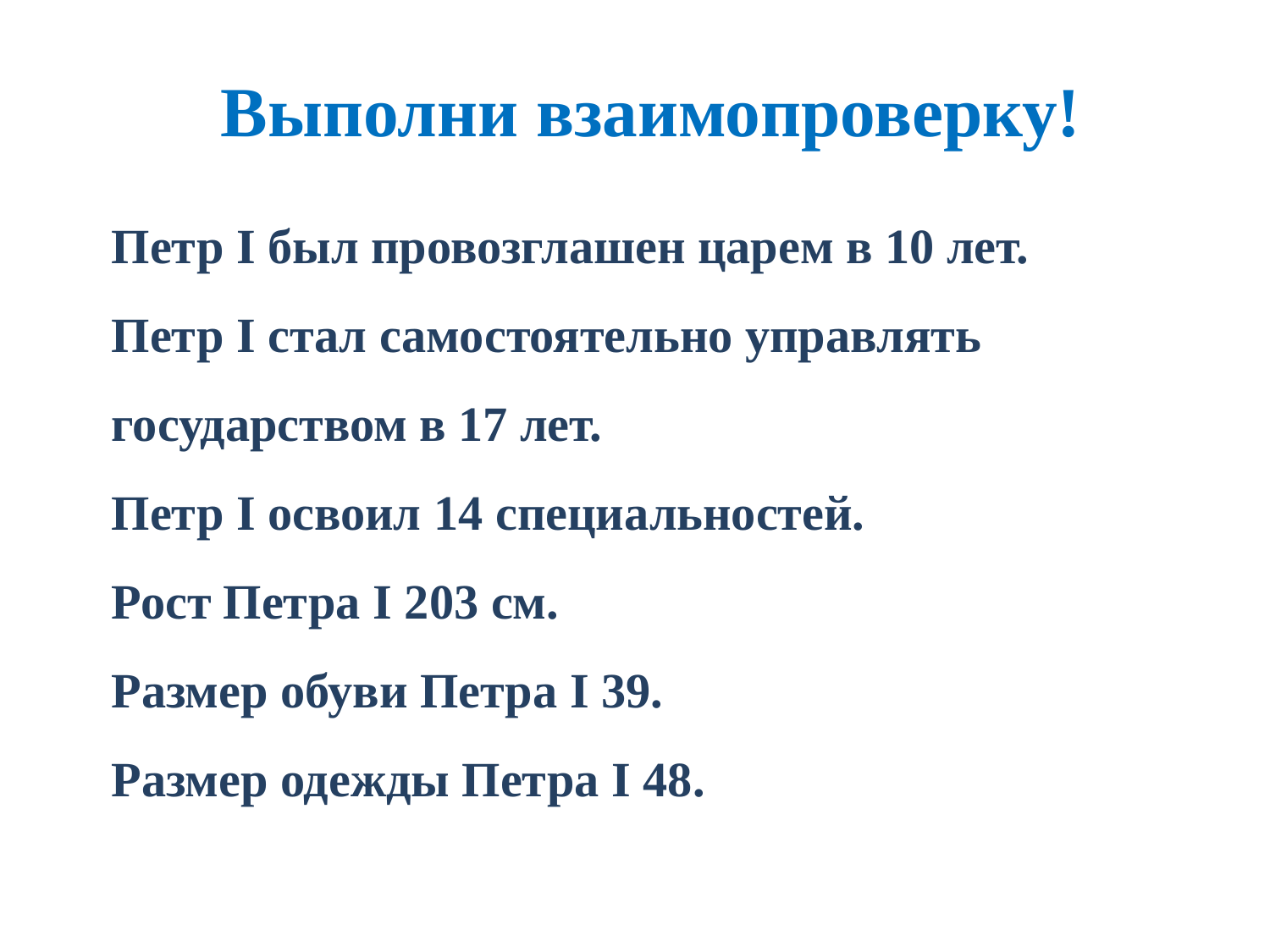

Выполни взаимопроверку!
Петр I был провозглашен царем в 10 лет.
Петр I стал самостоятельно управлять государством в 17 лет.
Петр I освоил 14 специальностей.
Рост Петра I 203 см.
Размер обуви Петра I 39.
Размер одежды Петра I 48.